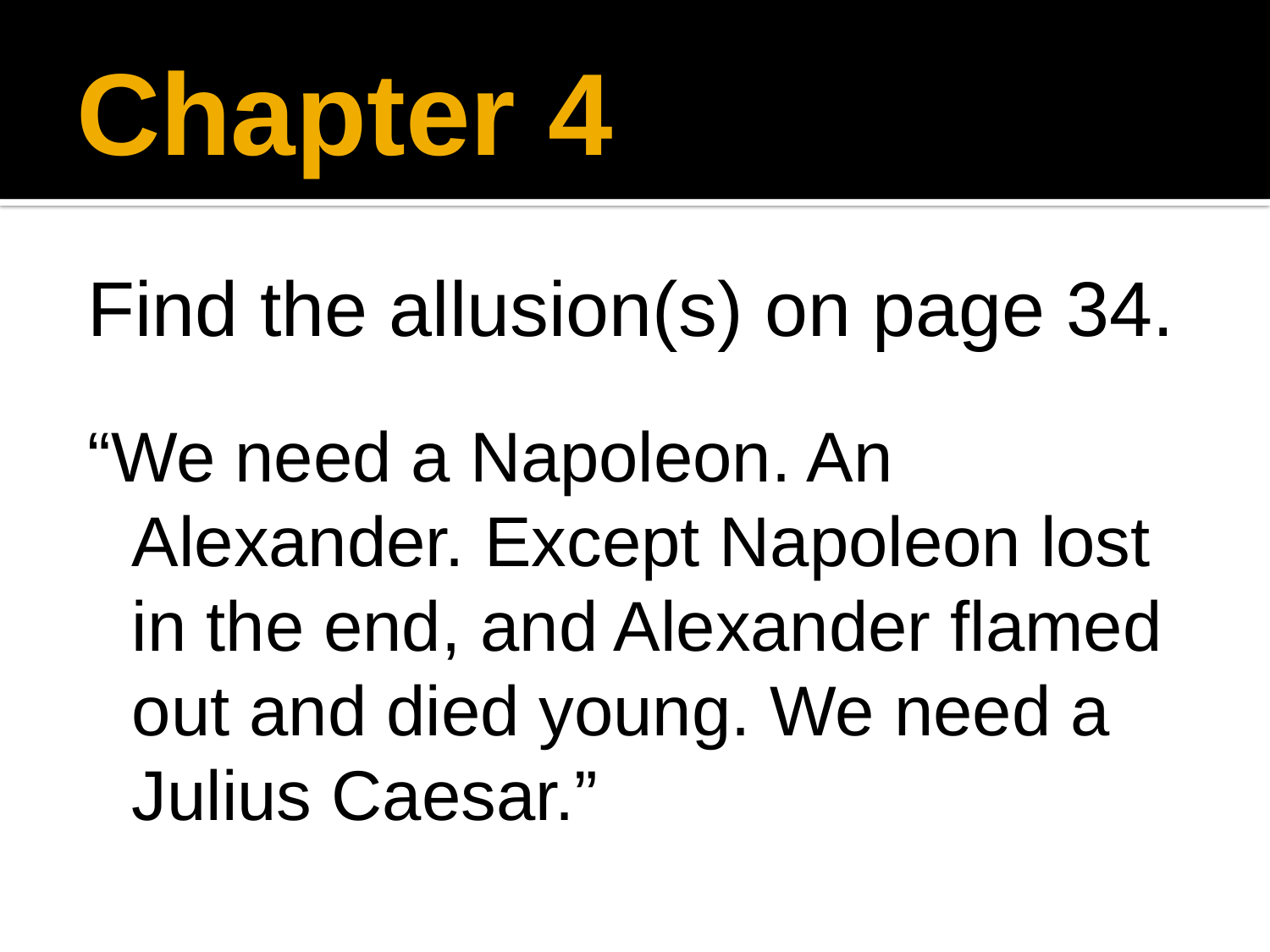

# Chapter 4
Find the allusion(s) on page 34.

“We need a Napoleon. An Alexander. Except Napoleon lost in the end, and Alexander flamed out and died young. We need a Julius Caesar.”